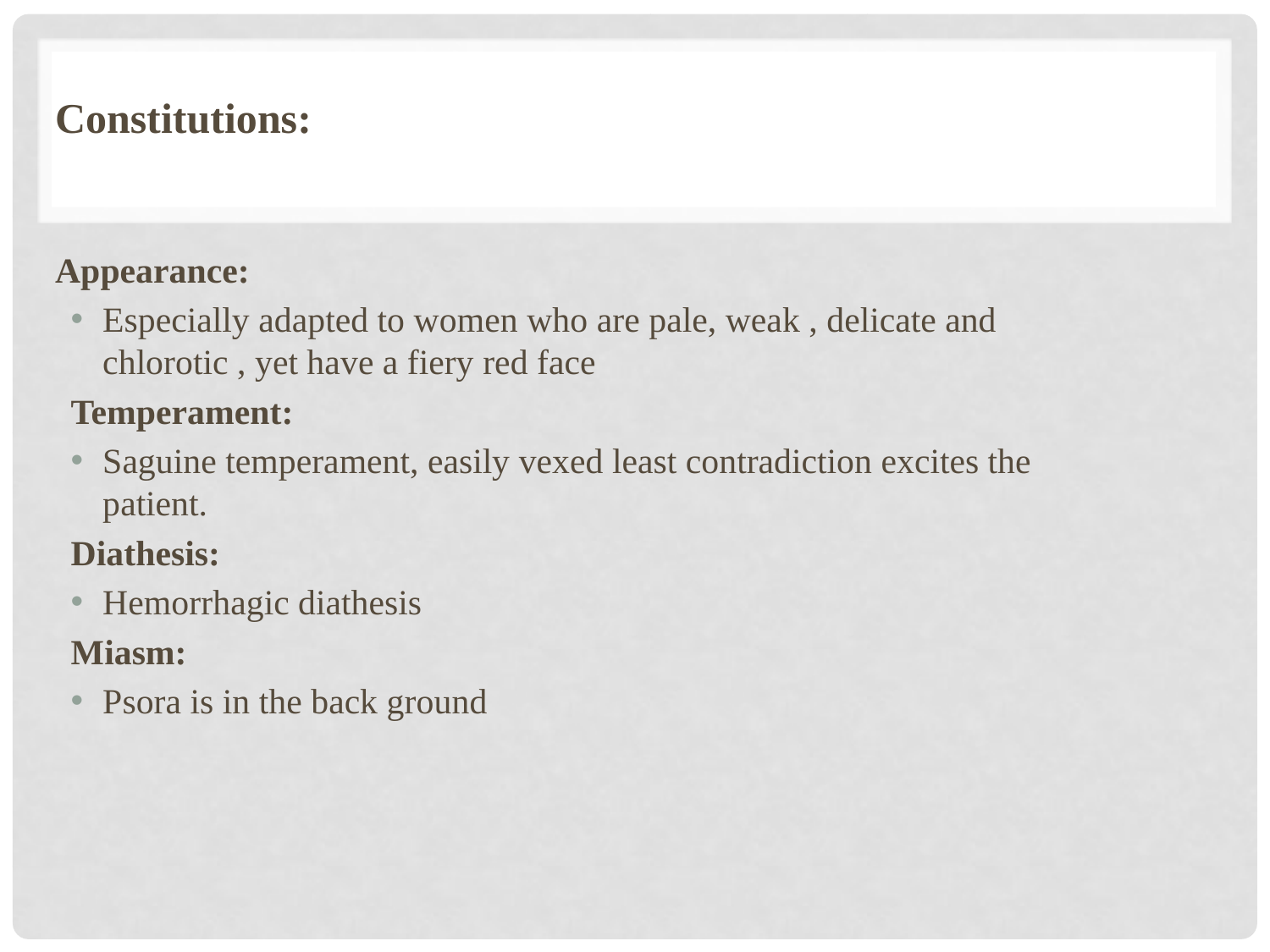

#
Constitutions:

Appearance:
Especially adapted to women who are pale, weak , delicate and chlorotic , yet have a fiery red face
Temperament:
Saguine temperament, easily vexed least contradiction excites the patient.
Diathesis:
Hemorrhagic diathesis
Miasm:
Psora is in the back ground